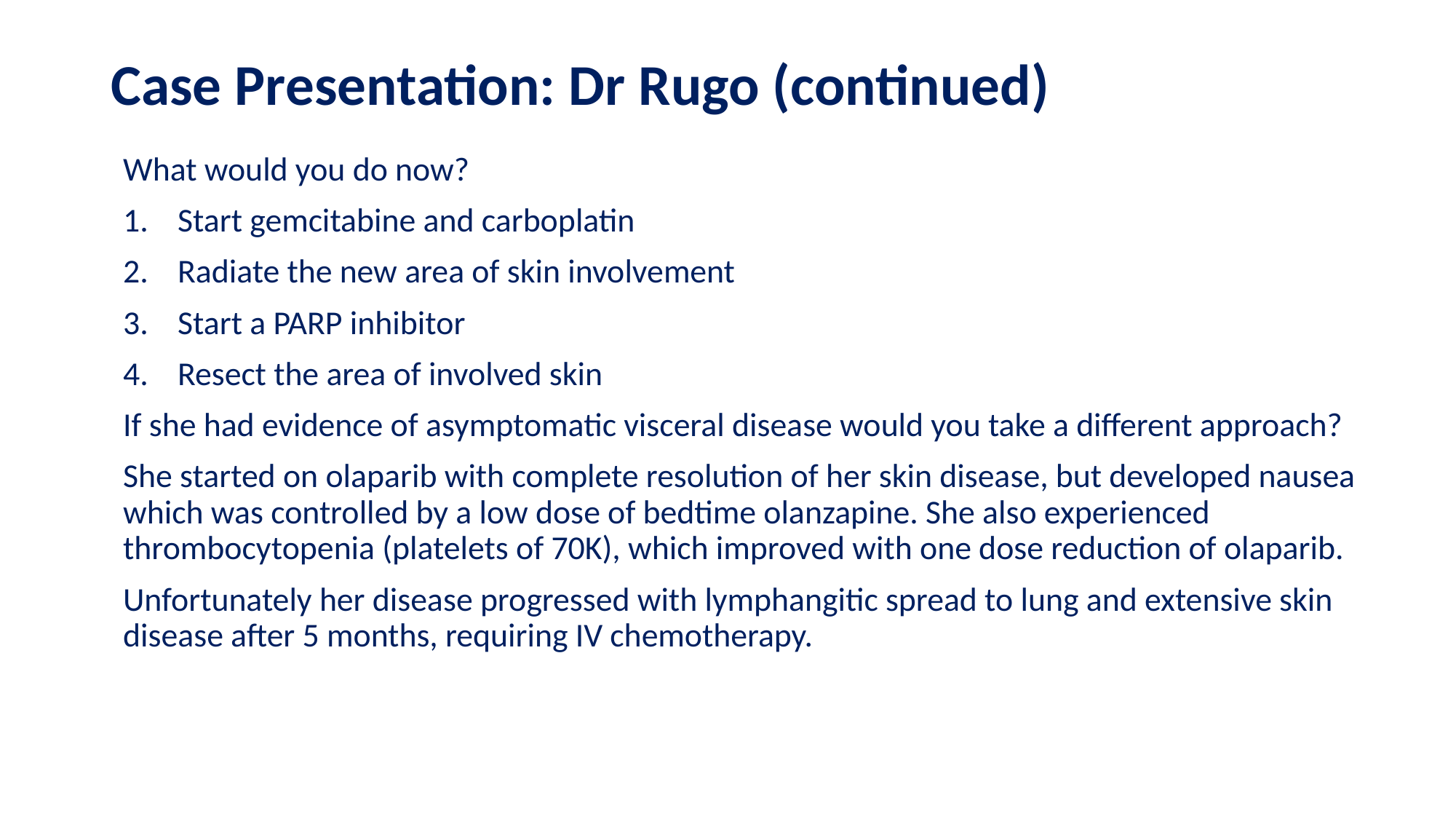

# Case Presentation: Dr Rugo (continued)
What would you do now?
Start gemcitabine and carboplatin
Radiate the new area of skin involvement
Start a PARP inhibitor
Resect the area of involved skin
If she had evidence of asymptomatic visceral disease would you take a different approach?
She started on olaparib with complete resolution of her skin disease, but developed nausea which was controlled by a low dose of bedtime olanzapine. She also experienced thrombocytopenia (platelets of 70K), which improved with one dose reduction of olaparib.
Unfortunately her disease progressed with lymphangitic spread to lung and extensive skin disease after 5 months, requiring IV chemotherapy.